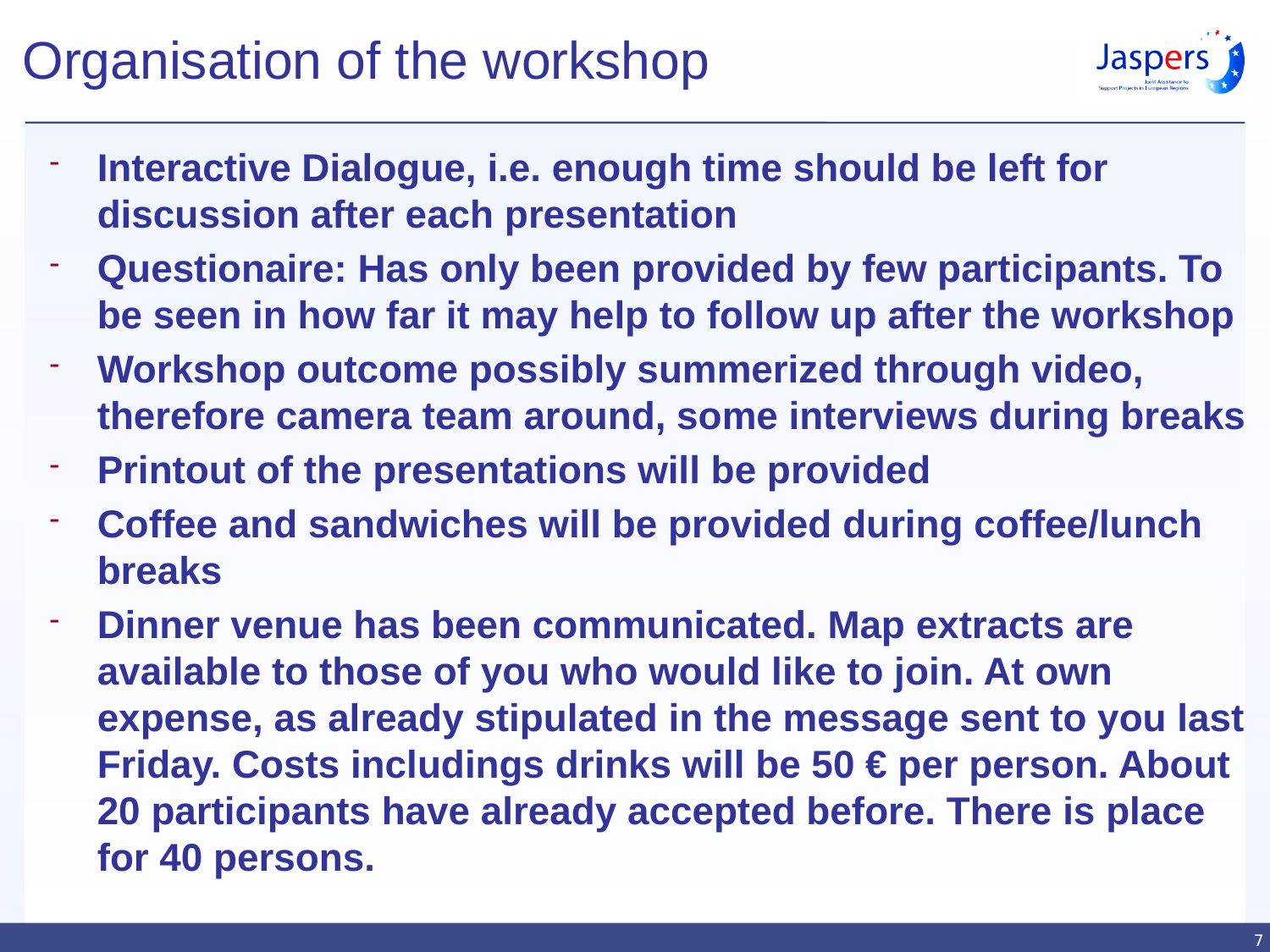

Organisation of the workshop
Interactive Dialogue, i.e. enough time should be left for discussion after each presentation
Questionaire: Has only been provided by few participants. To be seen in how far it may help to follow up after the workshop
Workshop outcome possibly summerized through video, therefore camera team around, some interviews during breaks
Printout of the presentations will be provided
Coffee and sandwiches will be provided during coffee/lunch breaks
Dinner venue has been communicated. Map extracts are available to those of you who would like to join. At own expense, as already stipulated in the message sent to you last Friday. Costs includings drinks will be 50 € per person. About 20 participants have already accepted before. There is place for 40 persons.

7